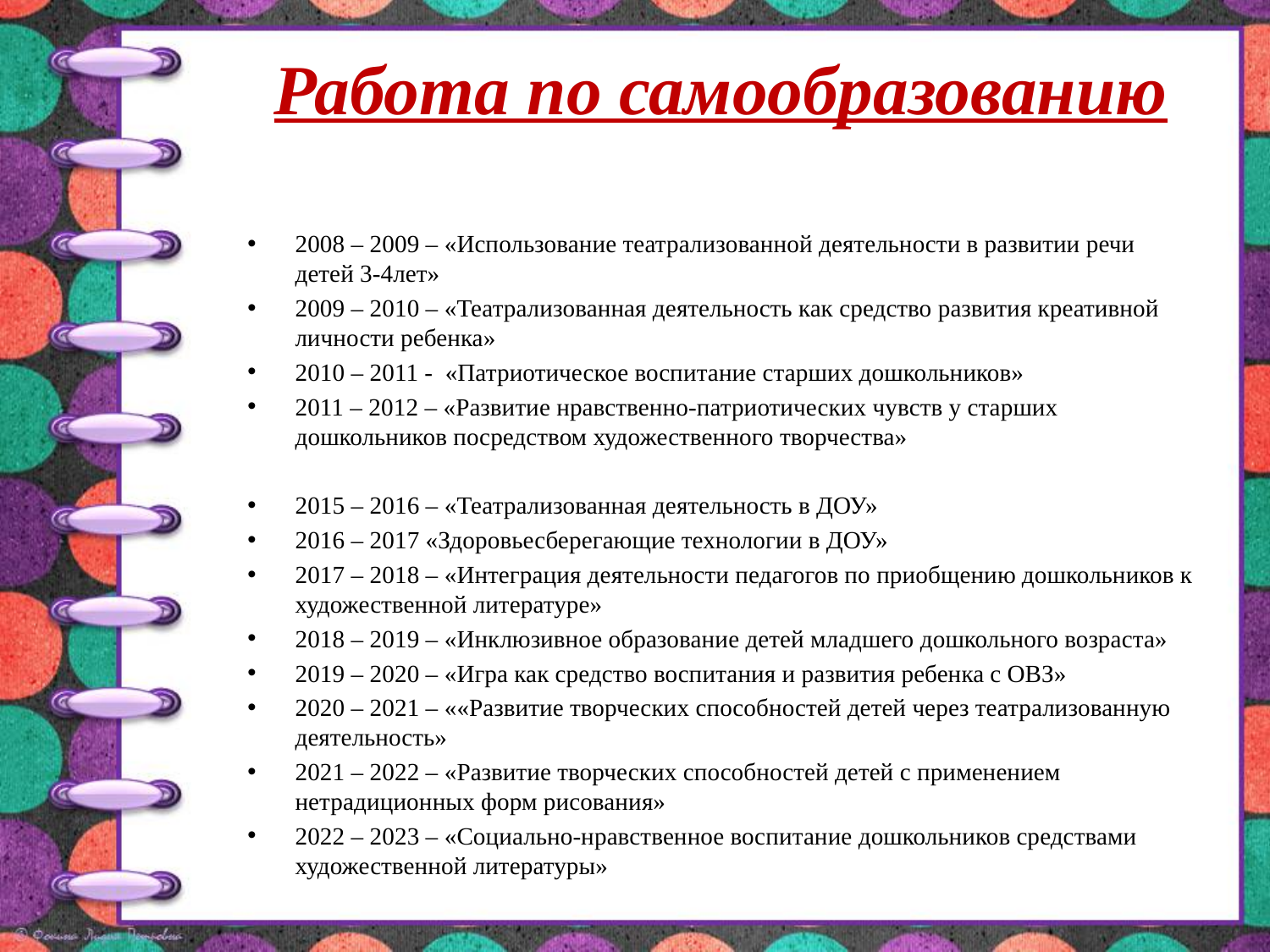

# Работа по самообразованию
2008 – 2009 – «Использование театрализованной деятельности в развитии речи детей 3-4лет»
2009 – 2010 – «Театрализованная деятельность как средство развития креативной личности ребенка»
2010 – 2011 -  «Патриотическое воспитание старших дошкольников»
2011 – 2012 – «Развитие нравственно-патриотических чувств у старших дошкольников посредством художественного творчества»

2015 – 2016 – «Театрализованная деятельность в ДОУ»
2016 – 2017 «Здоровьесберегающие технологии в ДОУ»
2017 – 2018 – «Интеграция деятельности педагогов по приобщению дошкольников к художественной литературе»
2018 – 2019 – «Инклюзивное образование детей младшего дошкольного возраста»
2019 – 2020 – «Игра как средство воспитания и развития ребенка с ОВЗ»
2020 – 2021 – ««Развитие творческих способностей детей через театрализованную деятельность»
2021 – 2022 – «Развитие творческих способностей детей с применением нетрадиционных форм рисования»
2022 – 2023 – «Социально-нравственное воспитание дошкольников средствами художественной литературы»